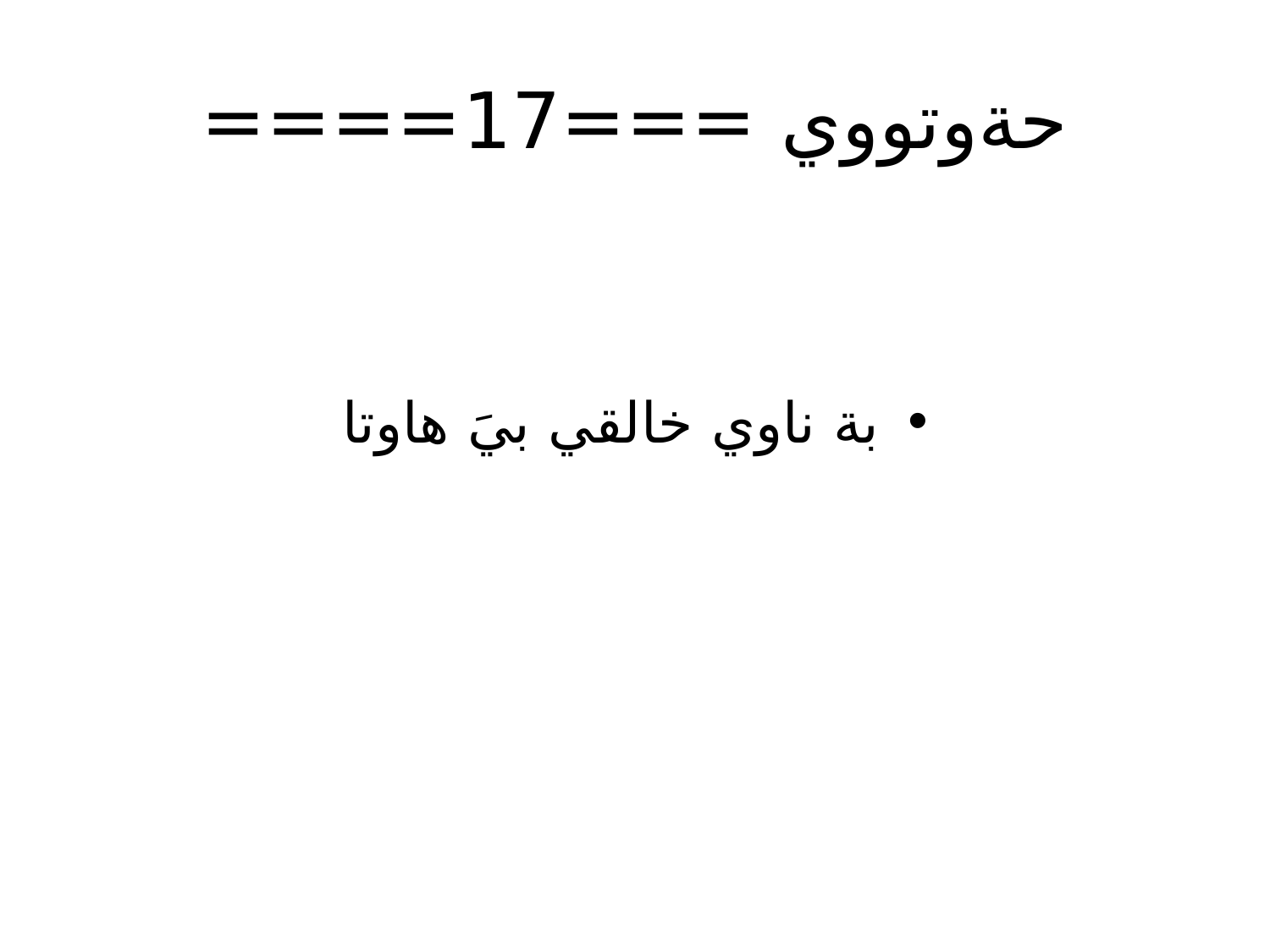

# حةوتووي ===17====

بة ناوي خالقي بيَ هاوتا